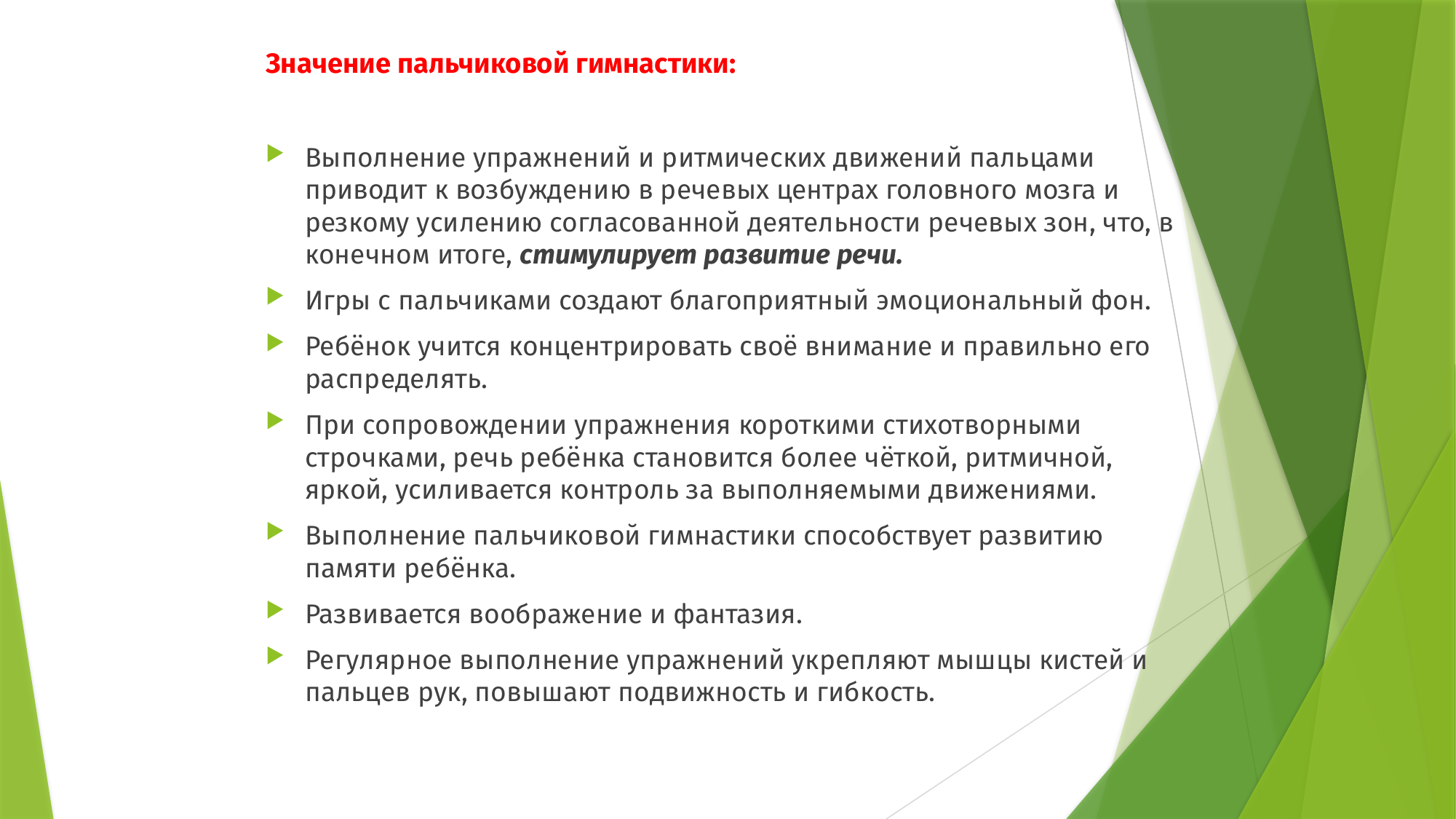

# Значение пальчиковой гимнастики:
Выполнение упражнений и ритмических движений пальцами приводит к возбуждению в речевых центрах головного мозга и резкому усилению согласованной деятельности речевых зон, что, в конечном итоге, стимулирует развитие речи.
Игры с пальчиками создают благоприятный эмоциональный фон.
Ребёнок учится концентрировать своё внимание и правильно его распределять.
При сопровождении упражнения короткими стихотворными строчками, речь ребёнка становится более чёткой, ритмичной, яркой, усиливается контроль за выполняемыми движениями.
Выполнение пальчиковой гимнастики способствует развитию памяти ребёнка.
Развивается воображение и фантазия.
Регулярное выполнение упражнений укрепляют мышцы кистей и пальцев рук, повышают подвижность и гибкость.